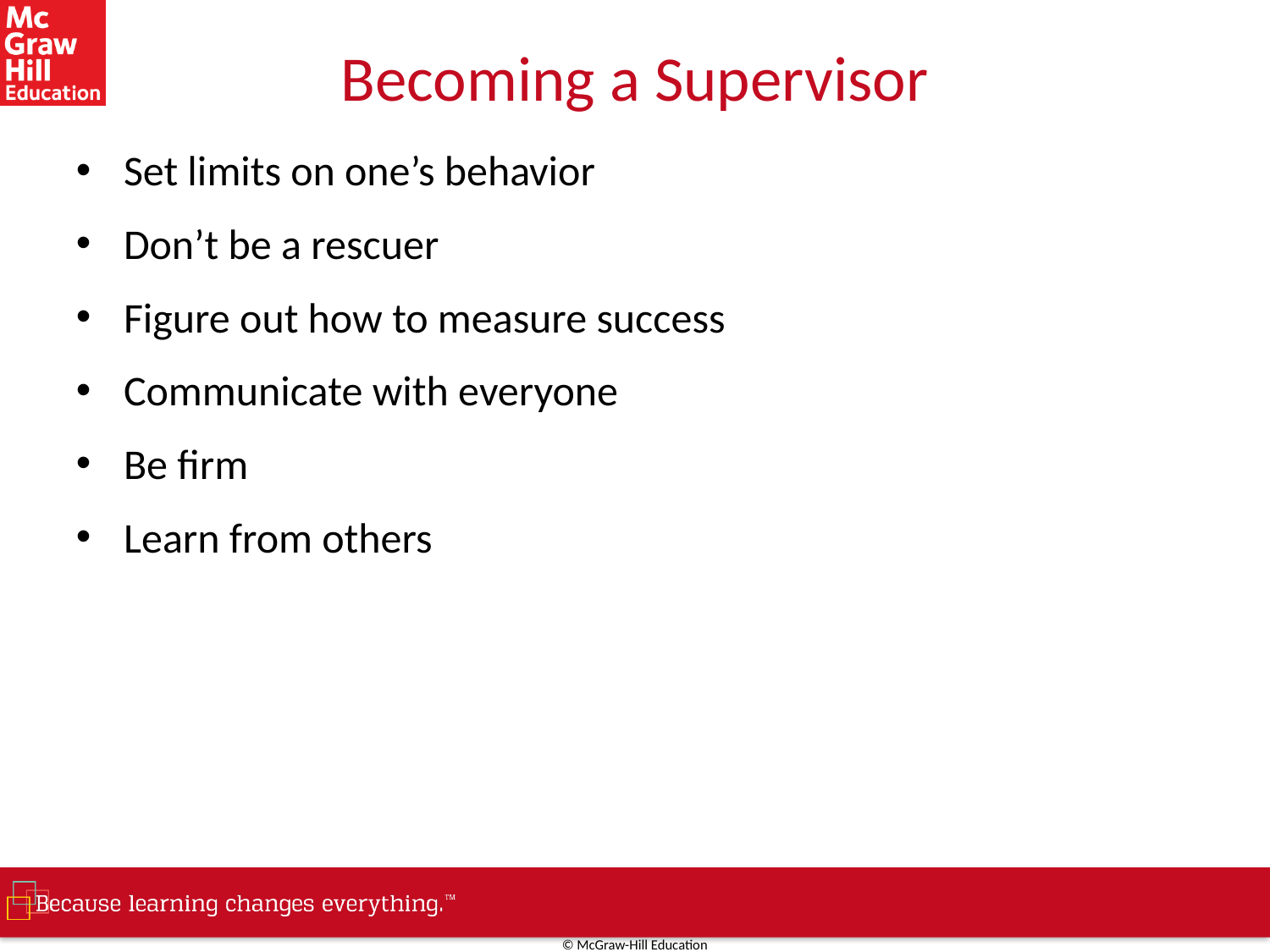

# Becoming a Supervisor
Set limits on one’s behavior
Don’t be a rescuer
Figure out how to measure success
Communicate with everyone
Be firm
Learn from others